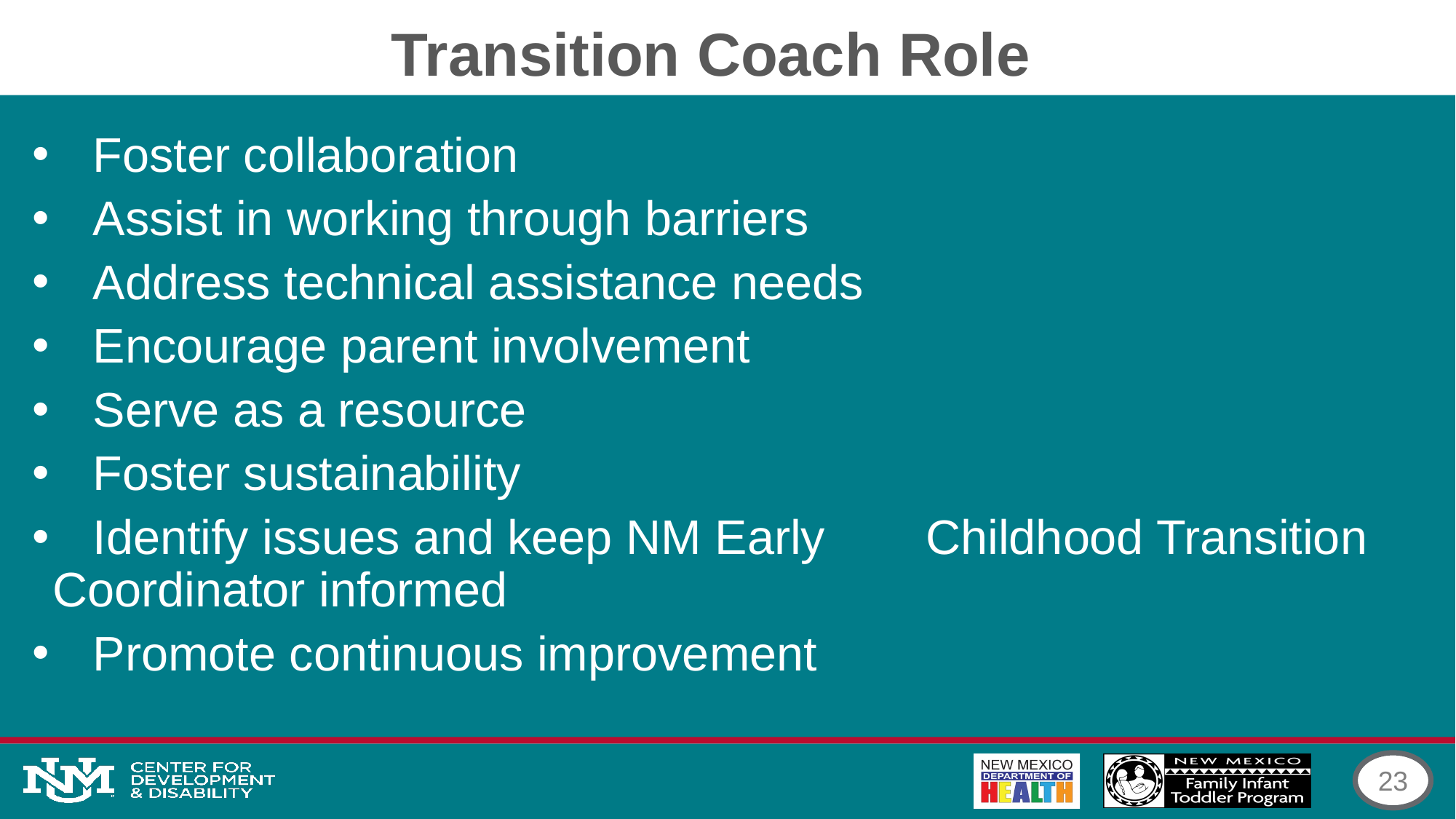

# Transition Coach Role

   Foster collaboration
   Assist in working through barriers
   Address technical assistance needs
   Encourage parent involvement
   Serve as a resource
   Foster sustainability
   Identify issues and keep NM Early 	Childhood Transition Coordinator informed
   Promote continuous improvement

23